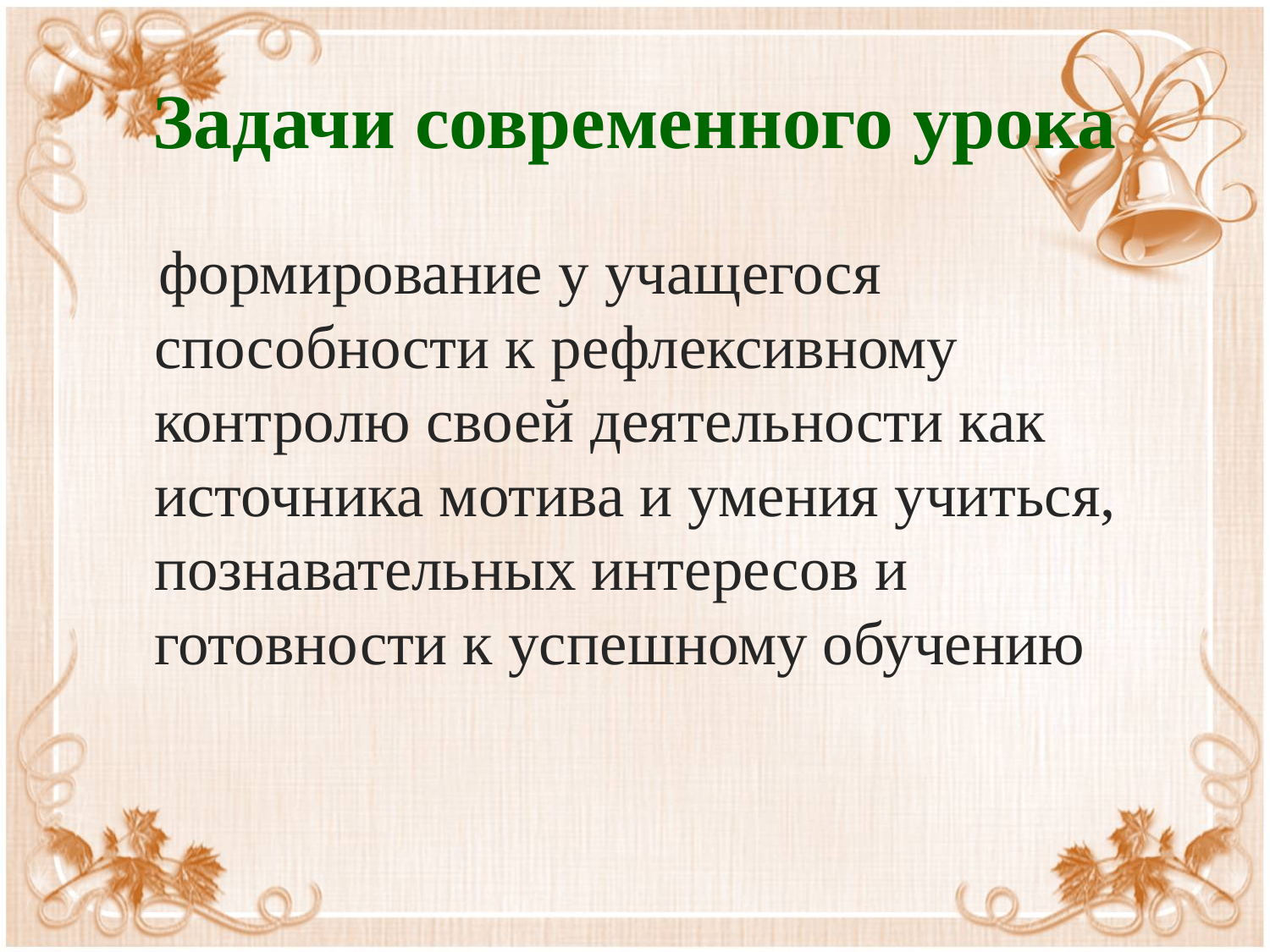

# Задачи современного урока

    формирование у учащегося способности к рефлексивному контролю своей деятельности как источника мотива и умения учиться, познавательных интересов и готовности к успешному обучению